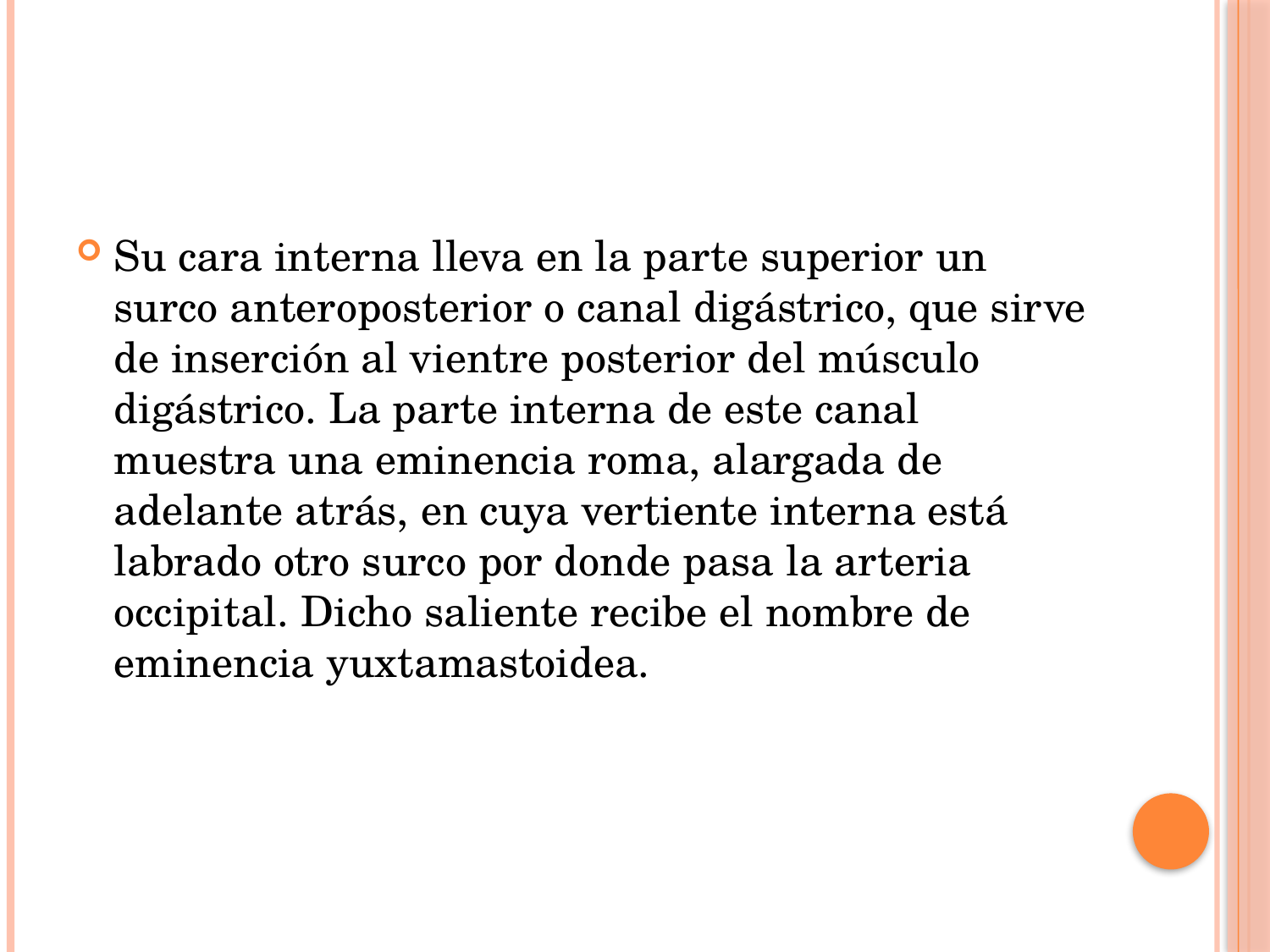

#
Su cara interna lleva en la parte superior un surco anteroposterior o canal digástrico, que sirve de inserción al vientre posterior del músculo digástrico. La parte interna de este canal muestra una eminencia roma, alargada de adelante atrás, en cuya vertiente interna está labrado otro surco por donde pasa la arteria occipital. Dicho saliente recibe el nombre de eminencia yuxtamastoidea.